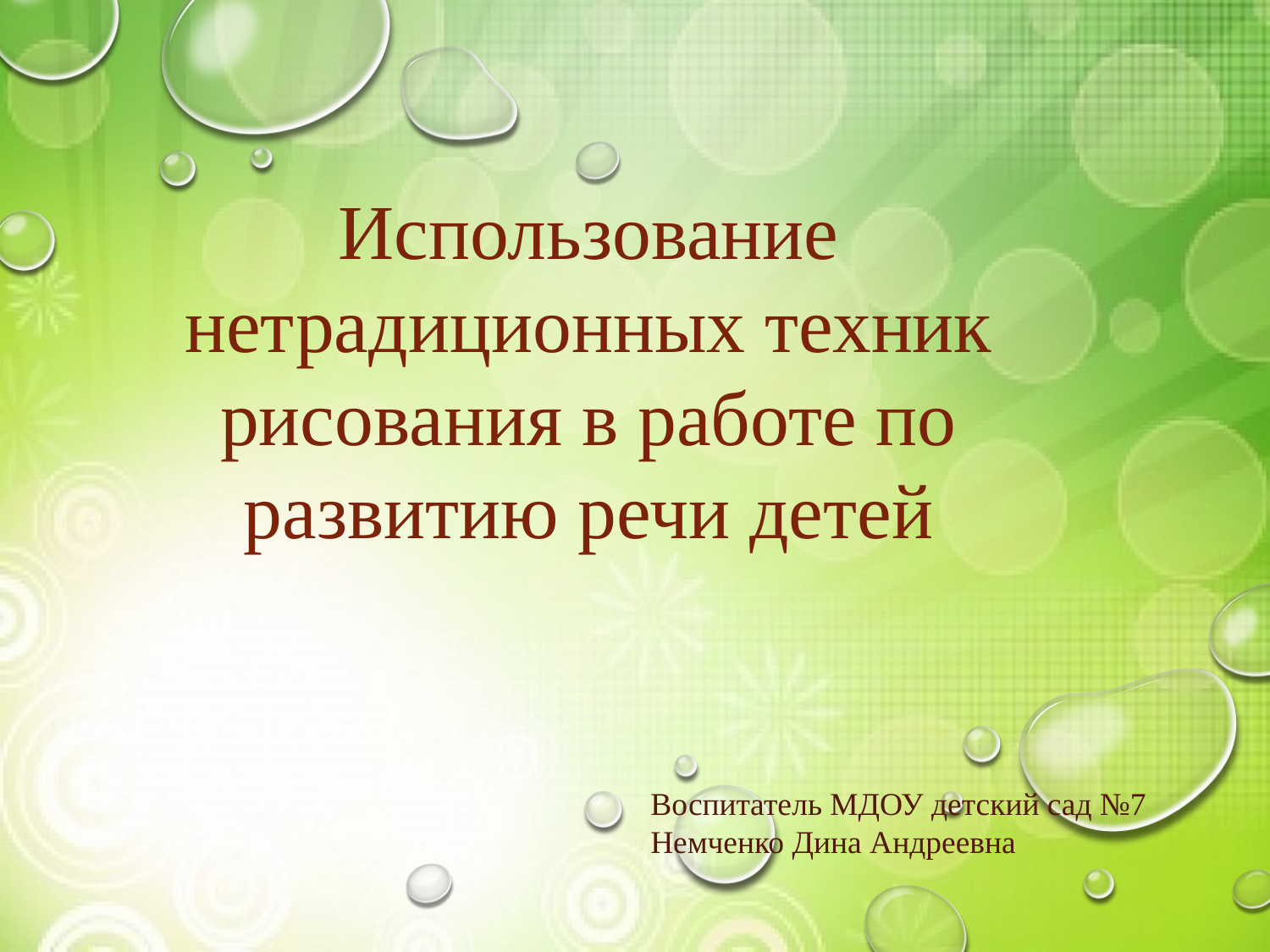

Использование нетрадиционных техник рисования в работе по развитию речи детей
Воспитатель МДОУ детский сад №7
Немченко Дина Андреевна